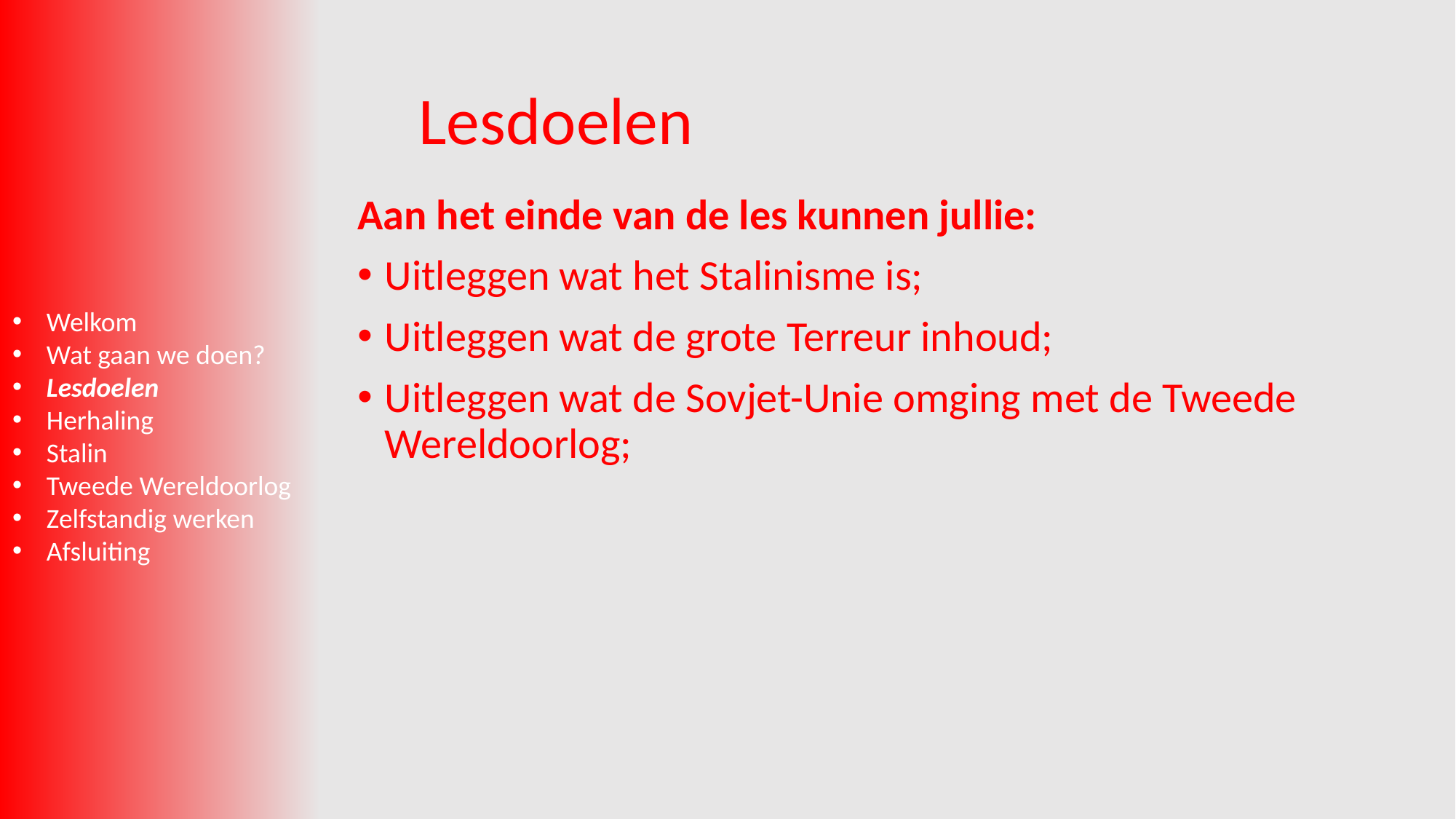

# Lesdoelen
Aan het einde van de les kunnen jullie:
Uitleggen wat het Stalinisme is;
Uitleggen wat de grote Terreur inhoud;
Uitleggen wat de Sovjet-Unie omging met de Tweede Wereldoorlog;

Welkom
Wat gaan we doen?
Lesdoelen
Herhaling
Stalin
Tweede Wereldoorlog
Zelfstandig werken
Afsluiting